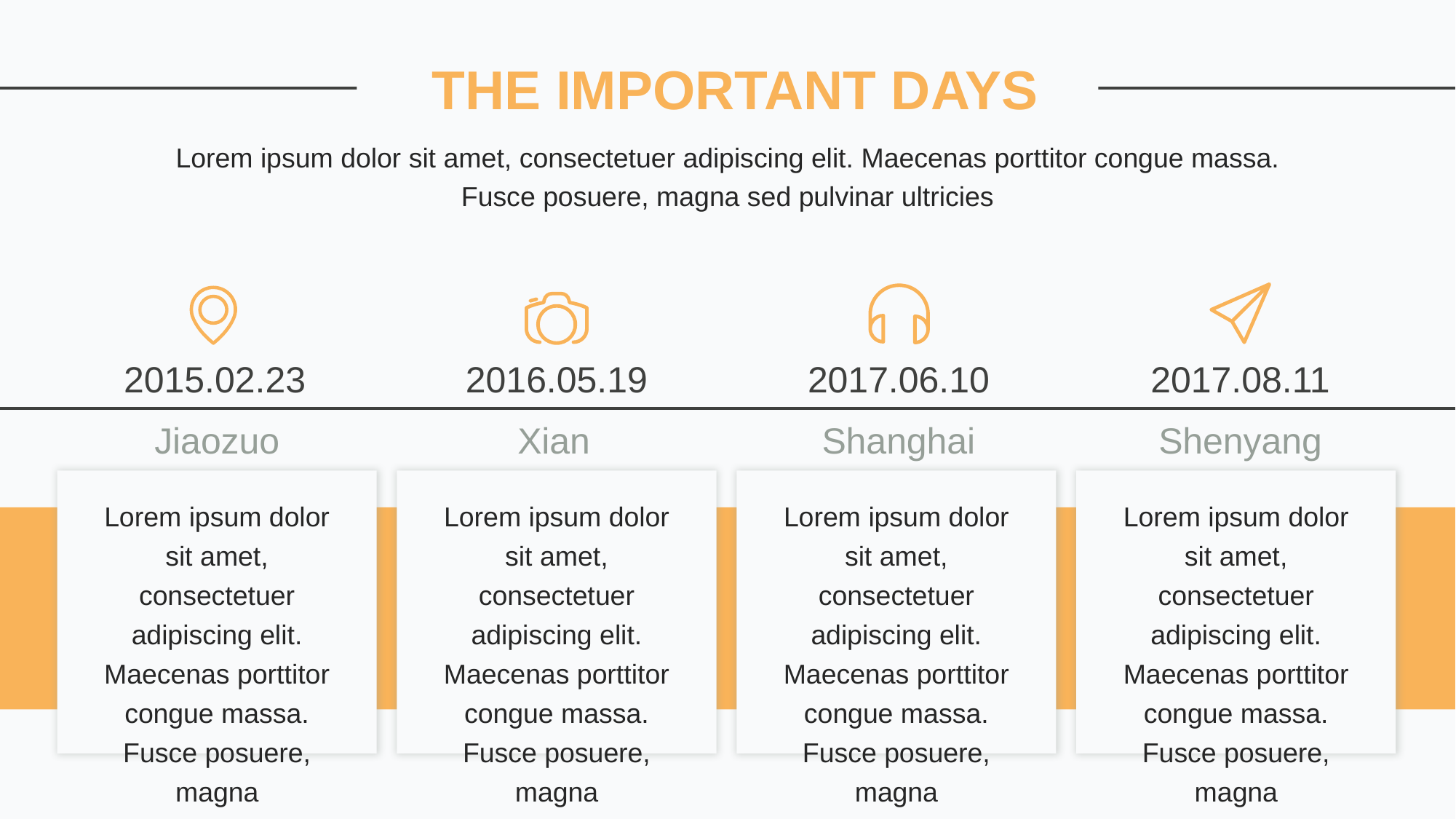

THE IMPORTANT DAYS

Lorem ipsum dolor sit amet, consectetuer adipiscing elit. Maecenas porttitor congue massa. Fusce posuere, magna sed pulvinar ultricies

2015.02.23
2016.05.19
2017.06.10
2017.08.11
Jiaozuo
Xian
Shanghai
Shenyang

Lorem ipsum dolor sit amet, consectetuer adipiscing elit. Maecenas porttitor congue massa. Fusce posuere, magna
Lorem ipsum dolor sit amet, consectetuer adipiscing elit. Maecenas porttitor congue massa. Fusce posuere, magna
Lorem ipsum dolor sit amet, consectetuer adipiscing elit. Maecenas porttitor congue massa. Fusce posuere, magna
Lorem ipsum dolor sit amet, consectetuer adipiscing elit. Maecenas porttitor congue massa. Fusce posuere, magna